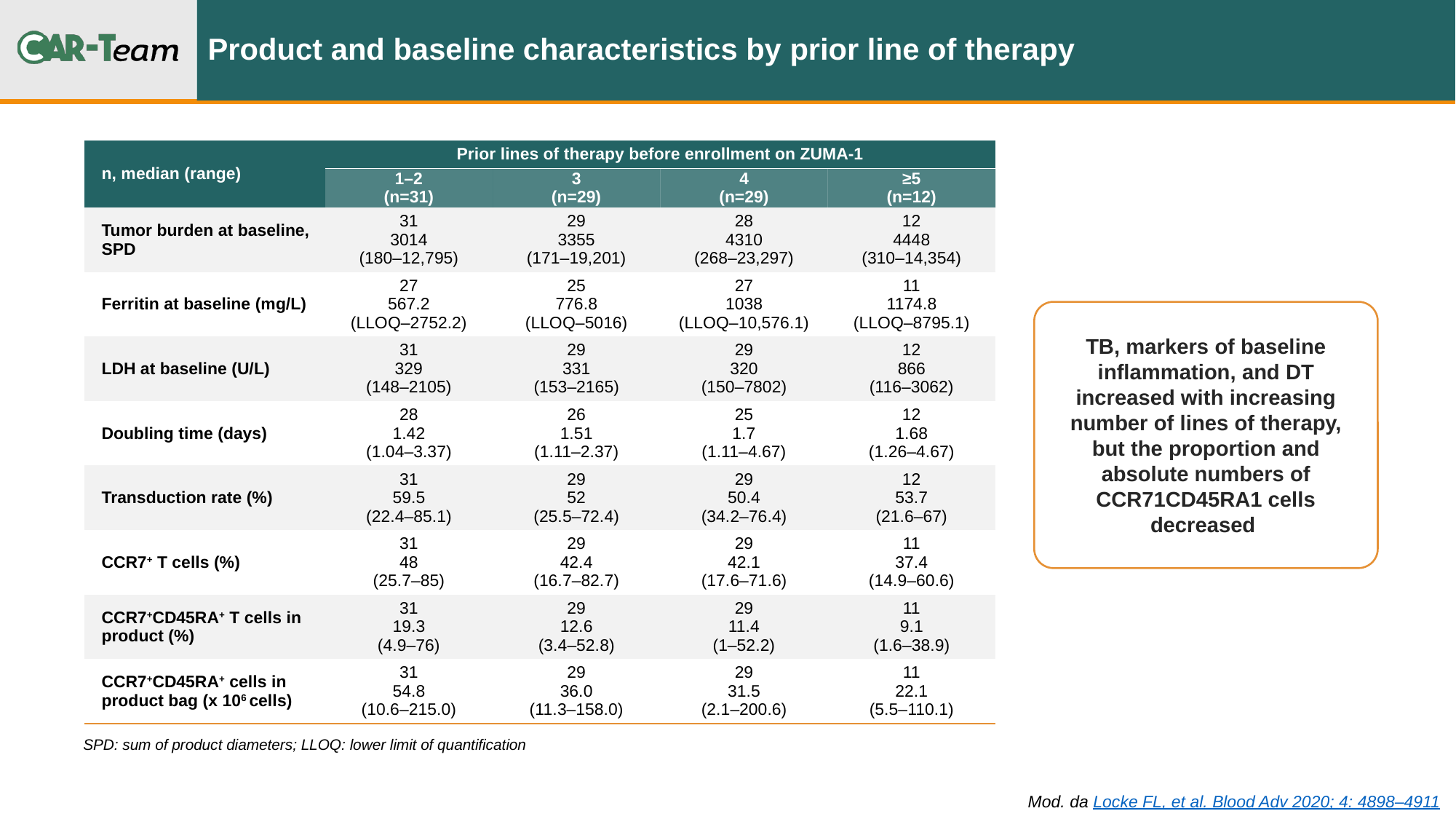

# Product and baseline characteristics by prior line of therapy
| n, median (range) | Prior lines of therapy before enrollment on ZUMA-1 |  |  |  |
| --- | --- | --- | --- | --- |
| N, Median (range) | 1–2 (n=31) | 3 (n=29) | 4 (n=29) | ≥5 (n=12) |
| Tumor burden at baseline, SPD | 31 3014 (180–12,795) | 29 3355 (171–19,201) | 28 4310 (268–23,297) | 12 4448 (310–14,354) |
| Ferritin at baseline (mg/L) | 27 567.2 (LLOQ–2752.2) | 25 776.8 (LLOQ–5016) | 27 1038 (LLOQ–10,576.1) | 11 1174.8 (LLOQ–8795.1) |
| LDH at baseline (U/L) | 31 329 (148–2105) | 29 331 (153–2165) | 29 320 (150–7802) | 12 866 (116–3062) |
| Doubling time (days) | 28 1.42 (1.04–3.37) | 26 1.51 (1.11–2.37) | 25 1.7 (1.11–4.67) | 12 1.68 (1.26–4.67) |
| Transduction rate (%) | 31 59.5 (22.4–85.1) | 29 52 (25.5–72.4) | 29 50.4 (34.2–76.4) | 12 53.7 (21.6–67) |
| CCR7+ T cells (%) | 31 48 (25.7–85) | 29 42.4 (16.7–82.7) | 29 42.1 (17.6–71.6) | 11 37.4 (14.9–60.6) |
| CCR7+CD45RA+ T cells in product (%) | 31 19.3 (4.9–76) | 29 12.6 (3.4–52.8) | 29 11.4 (1–52.2) | 11 9.1 (1.6–38.9) |
| CCR7+CD45RA+ cells in product bag (x 106 cells) | 31 54.8 (10.6–215.0) | 29 36.0 (11.3–158.0) | 29 31.5 (2.1–200.6) | 11 22.1 (5.5–110.1) |
|  |  |  |  |  |
TB, markers of baseline inflammation, and DT increased with increasing number of lines of therapy, but the proportion and absolute numbers of CCR71CD45RA1 cells decreased
SPD: sum of product diameters; LLOQ: lower limit of quantification
Mod. da Locke FL, et al. Blood Adv 2020; 4: 4898–4911